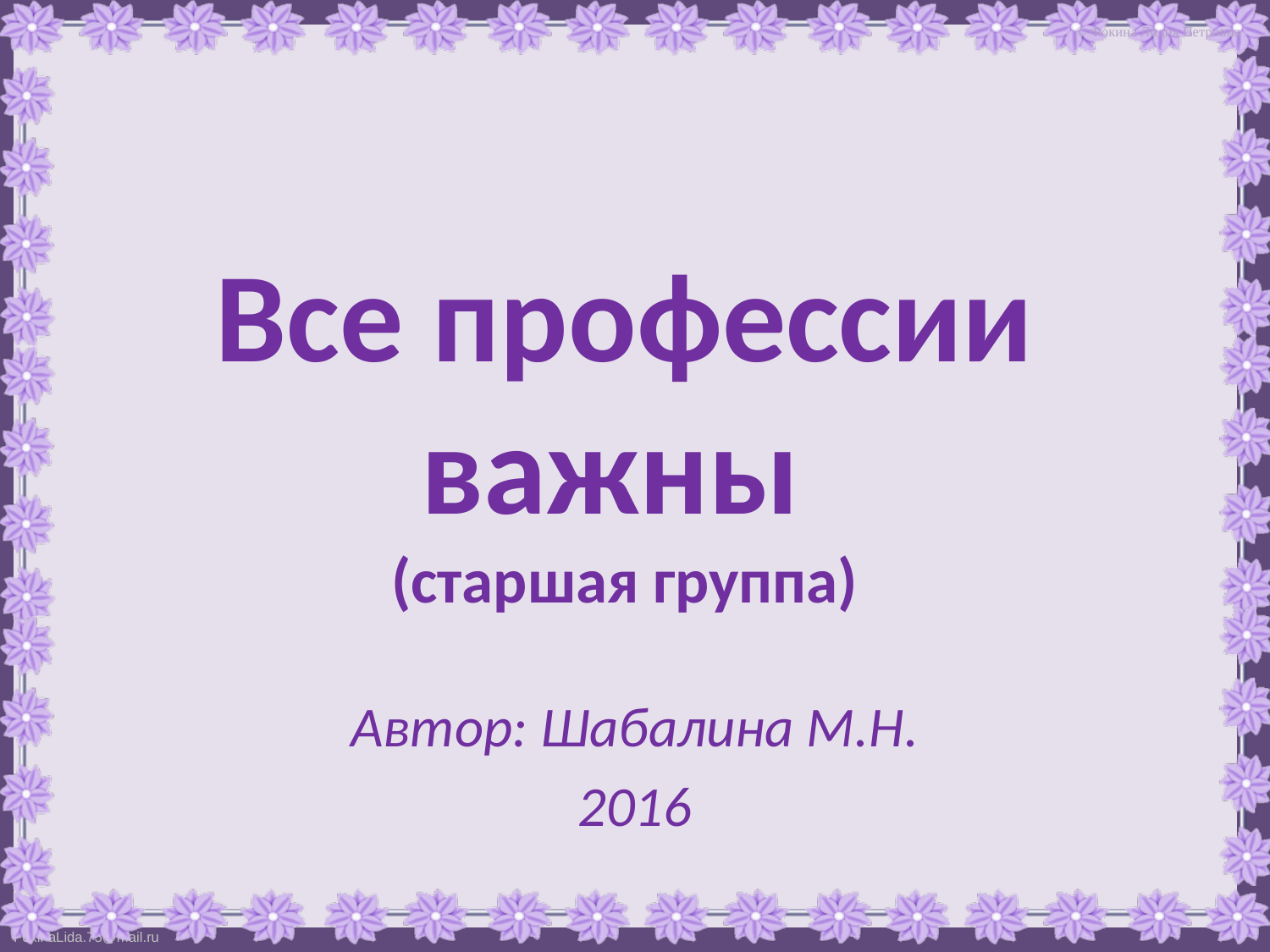

# Все профессии важны (старшая группа)
Автор: Шабалина М.Н.
2016